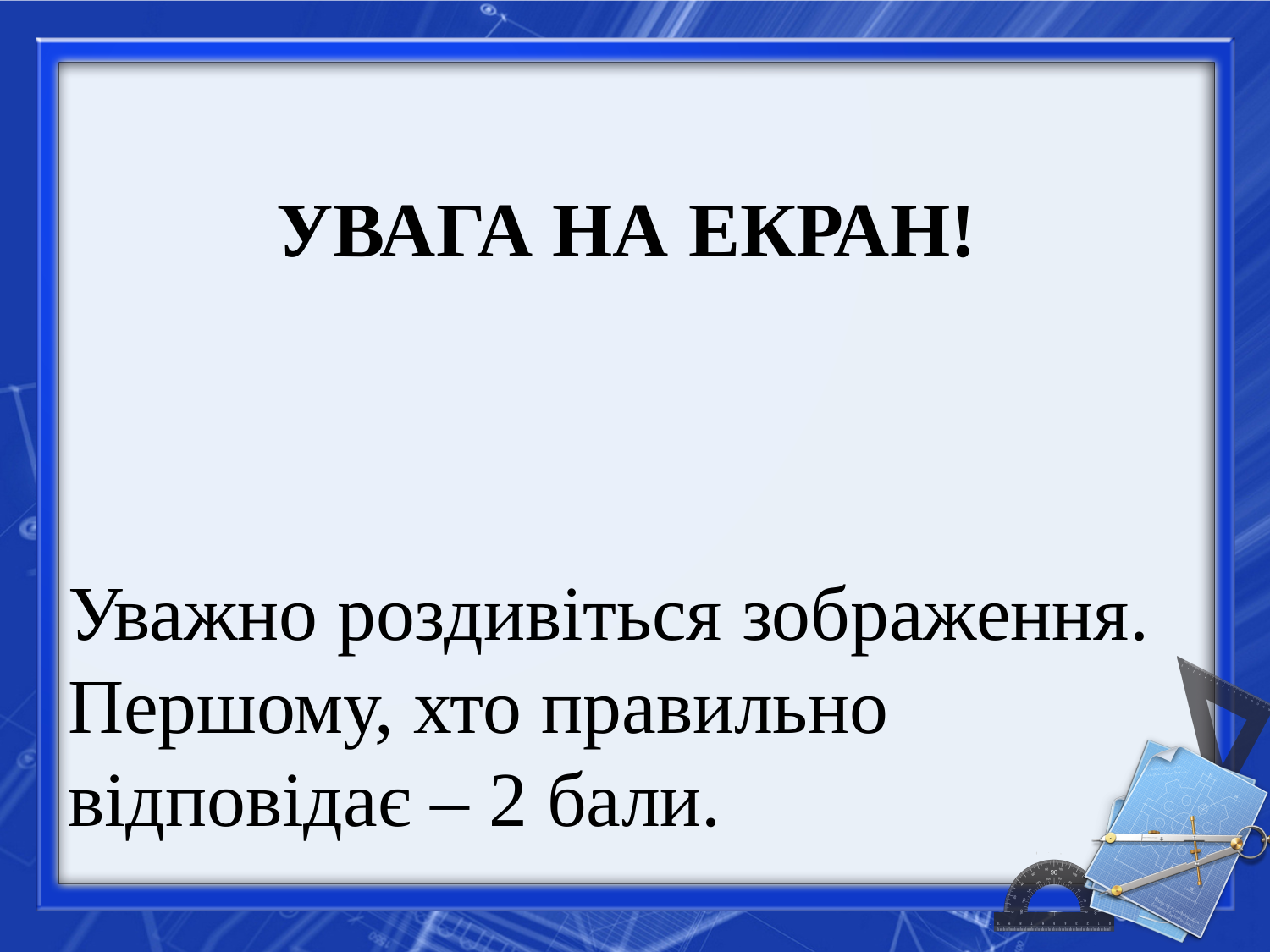

# УВАГА НА ЕКРАН!
Уважно роздивіться зображення. Першому, хто правильно відповідає – 2 бали.